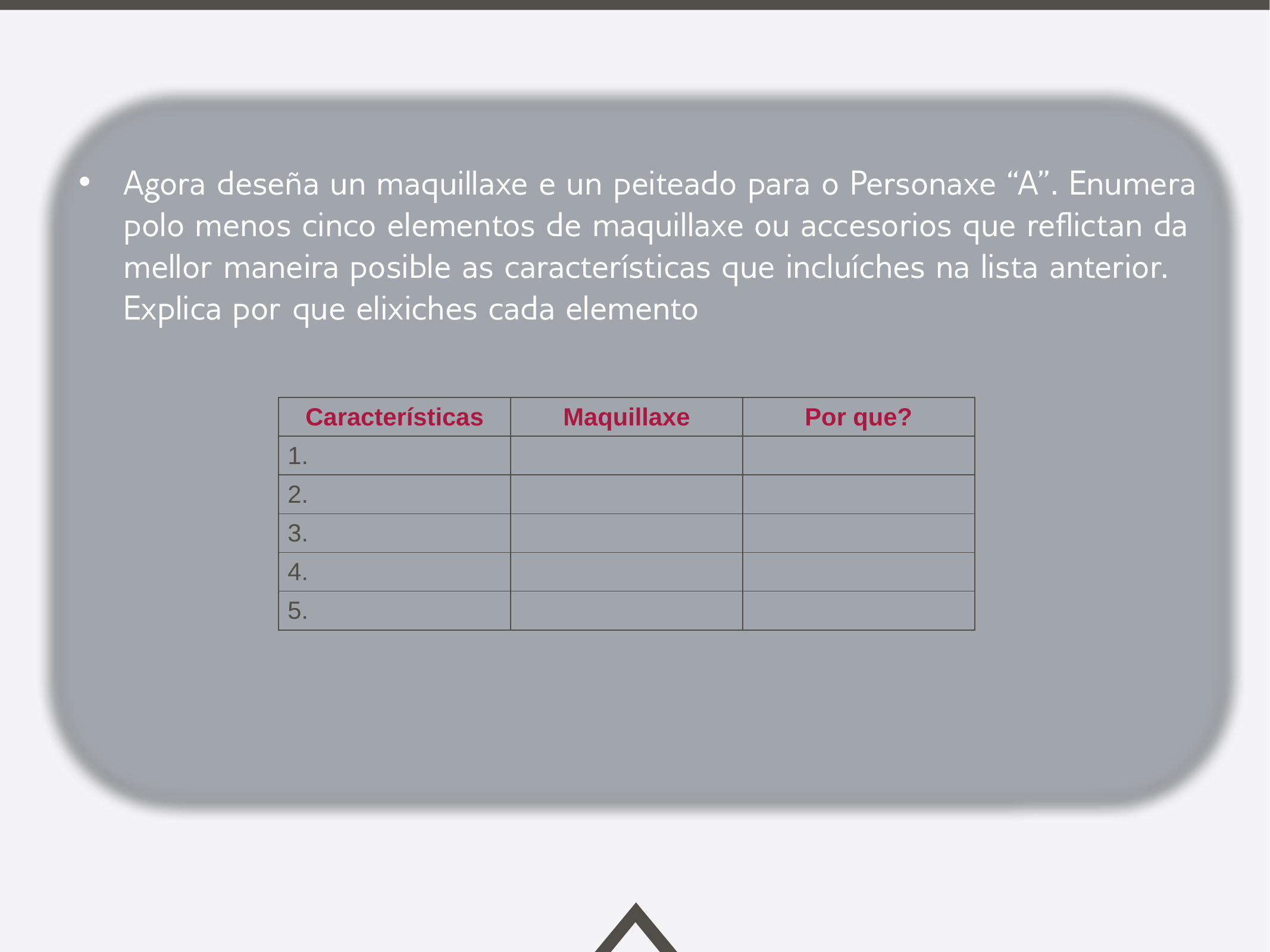

Agora deseña un maquillaxe e un peiteado para o Personaxe “A”. Enumera polo menos cinco elementos de maquillaxe ou accesorios que reflictan da mellor maneira posible as características que incluíches na lista anterior. Explica por que elixiches cada elemento

| Características | Maquillaxe | Por que? |
| --- | --- | --- |
| 1. |  |  |
| 2. |  |  |
| 3. |  |  |
| 4. |  |  |
| 5. |  |  |